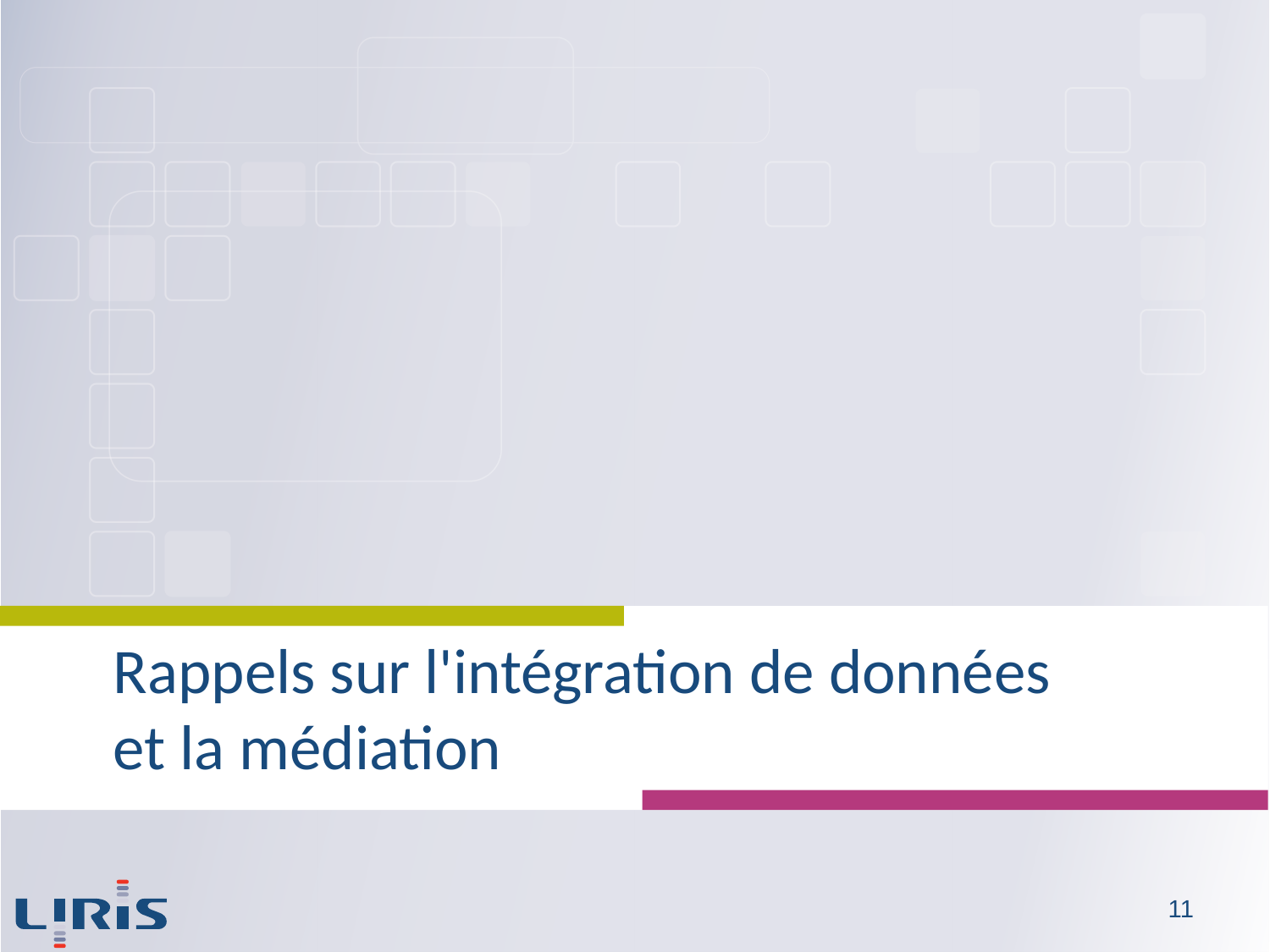

# Rappels sur l'intégration de données et la médiation
11